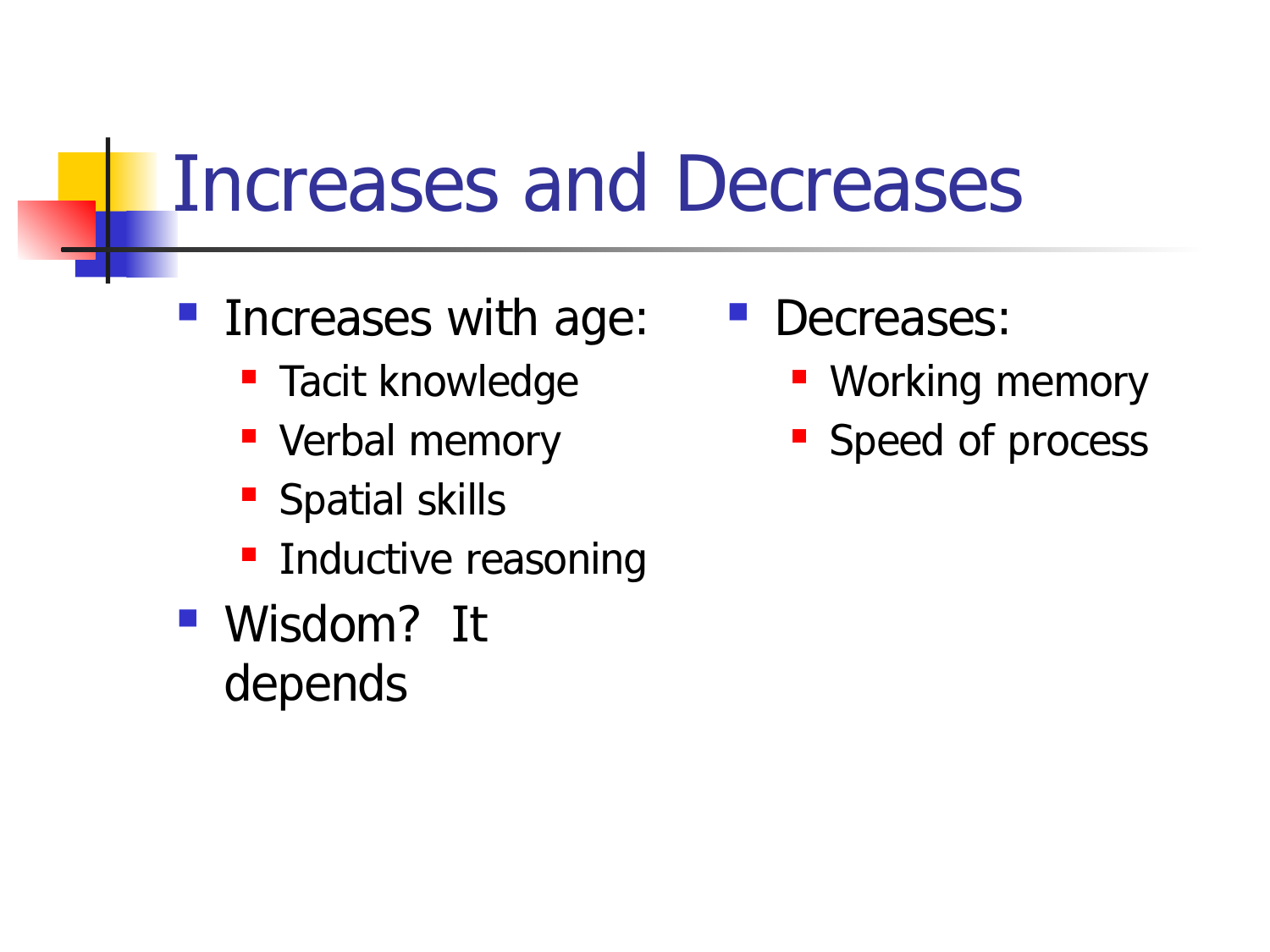

# Increases and Decreases
Increases with age:
Tacit knowledge
Verbal memory
Spatial skills
Inductive reasoning
Wisdom?  It depends
Decreases:
Working memory
Speed of process